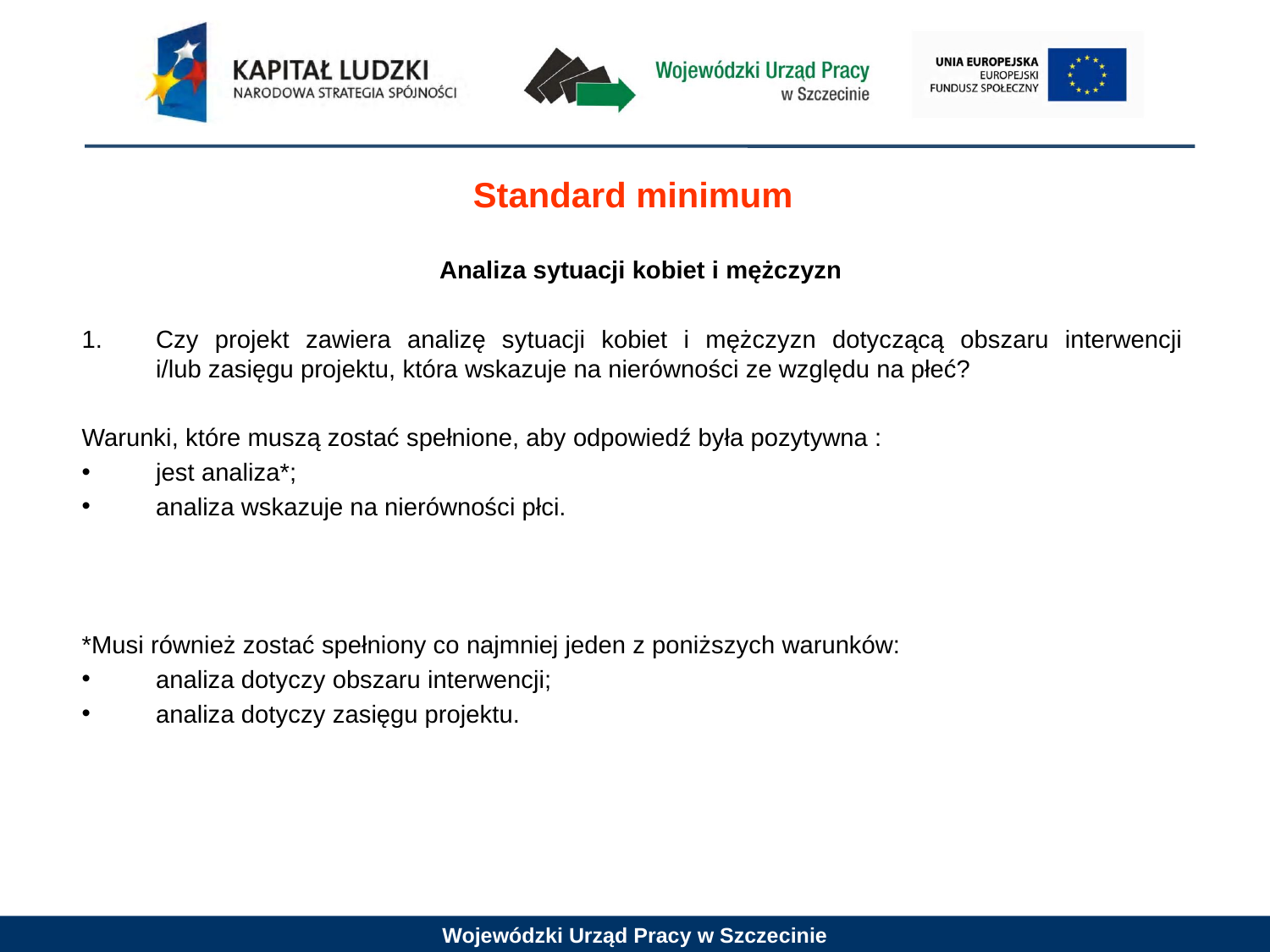

Standard minimum

Analiza sytuacji kobiet i mężczyzn

Czy projekt zawiera analizę sytuacji kobiet i mężczyzn dotyczącą obszaru interwencji
i/lub zasięgu projektu, która wskazuje na nierówności ze względu na płeć?

Warunki, które muszą zostać spełnione, aby odpowiedź była pozytywna :
jest analiza*;
analiza wskazuje na nierówności płci.

*Musi również zostać spełniony co najmniej jeden z poniższych warunków:
analiza dotyczy obszaru interwencji;
analiza dotyczy zasięgu projektu.